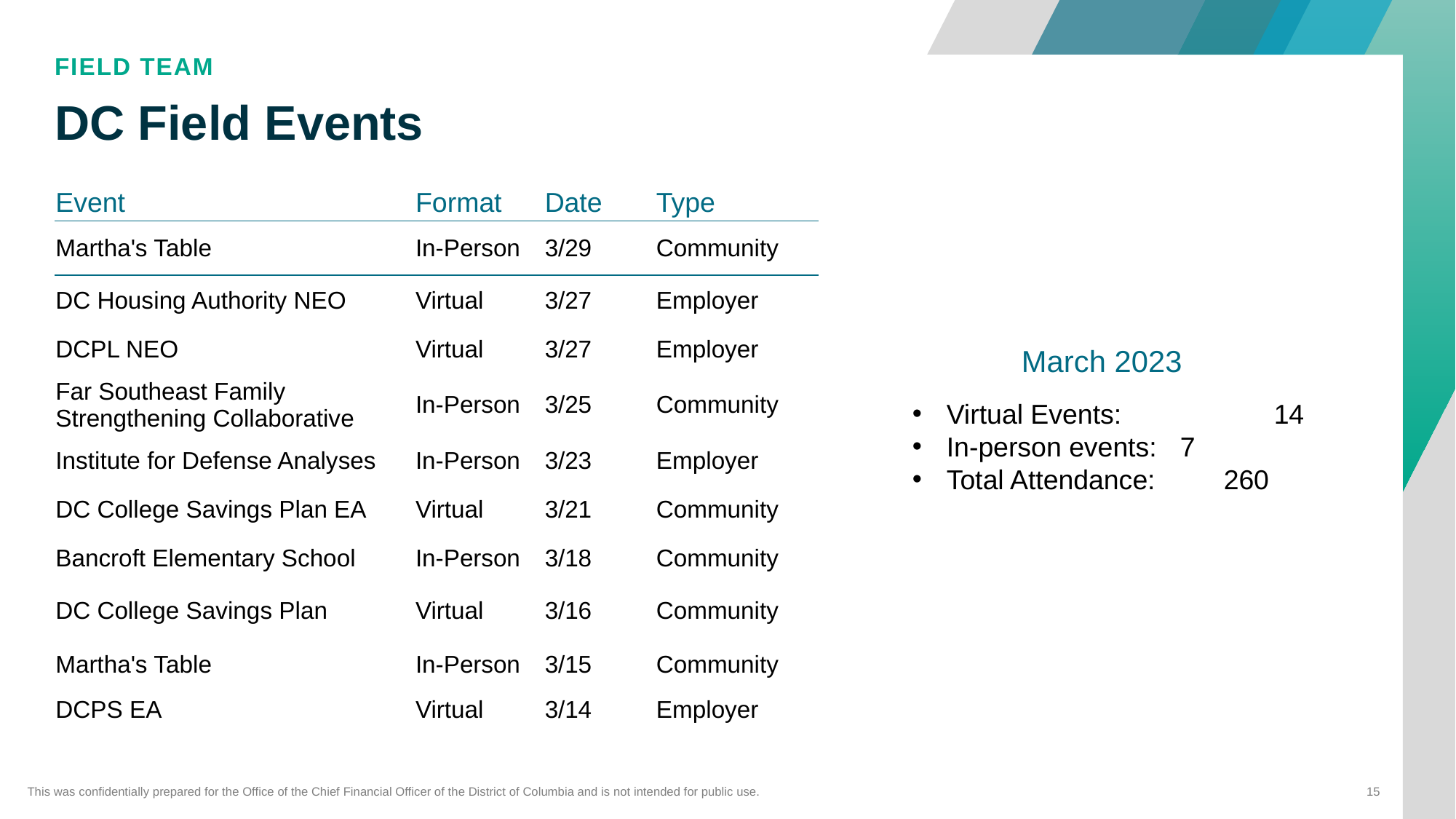

Field Team
# DC Field Events
| Event | Format | Date | Type |
| --- | --- | --- | --- |
| Martha's Table | In-Person | 3/29 | Community |
| DC Housing Authority NEO | Virtual | 3/27 | Employer |
| DCPL NEO | Virtual | 3/27 | Employer |
| Far Southeast Family Strengthening Collaborative | In-Person | 3/25 | Community |
| Institute for Defense Analyses | In-Person | 3/23 | Employer |
| DC College Savings Plan EA | Virtual | 3/21 | Community |
| Bancroft Elementary School | In-Person | 3/18 | Community |
| DC College Savings Plan | Virtual | 3/16 | Community |
| Martha's Table | In-Person | 3/15 | Community |
| DCPS EA | Virtual | 3/14 | Employer |
	March 2023
Virtual Events:		14
In-person events:	  7
Total Attendance:         260

This was confidentially prepared for the Office of the Chief Financial Officer of the District of Columbia and is not intended for public use.
15